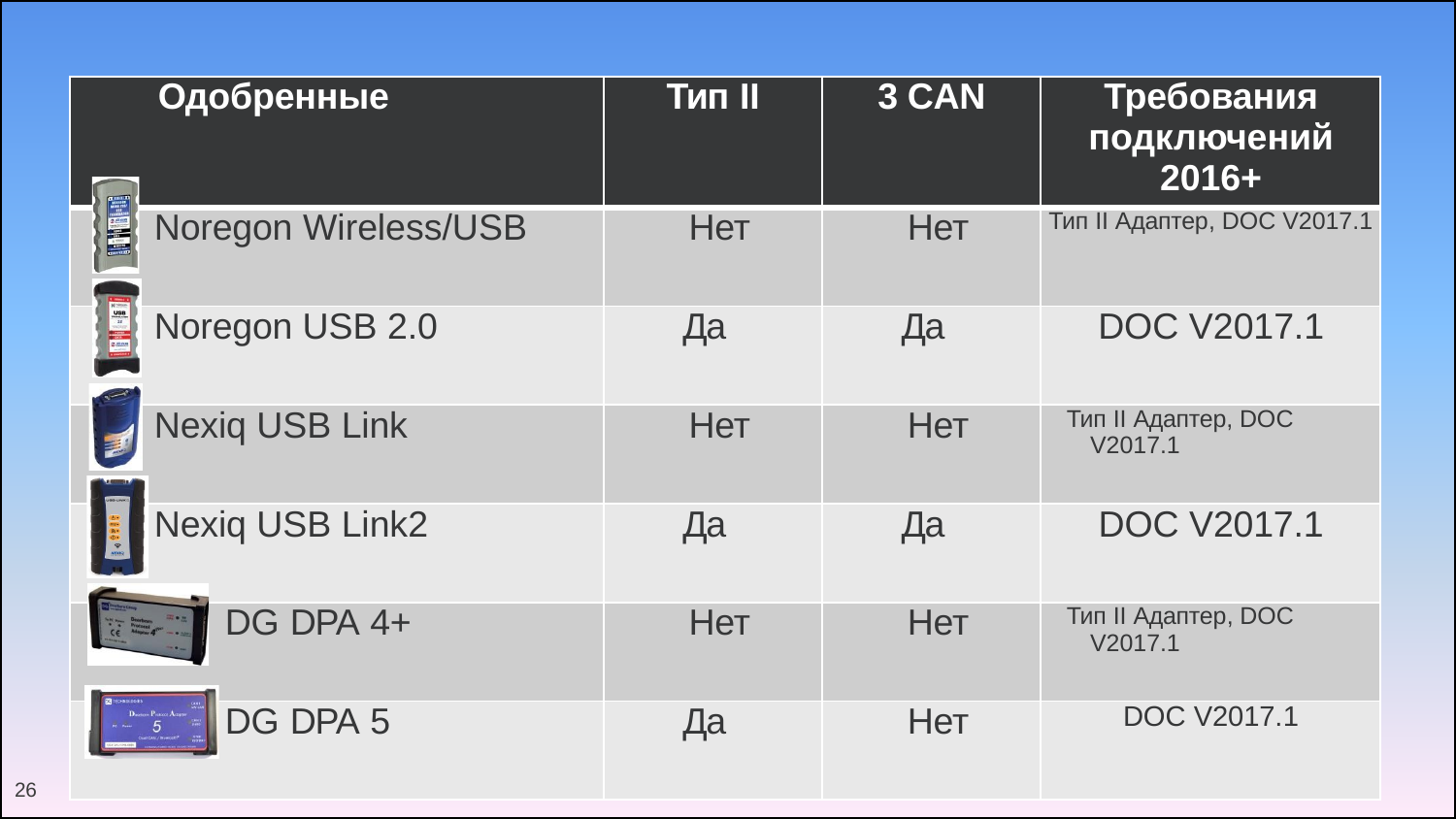

| Одобренные | Тип II | 3 CAN | Требования подключений 2016+ |
| --- | --- | --- | --- |
| Noregon Wireless/USB | Нет | Нет | Тип II Адаптер, DOC V2017.1 |
| Noregon USB 2.0 | Да | Да | DOC V2017.1 |
| Nexiq USB Link | Нет | Нет | Тип II Адаптер, DOC V2017.1 |
| Nexiq USB Link2 | Да | Да | DOC V2017.1 |
| DG DPA 4+ | Нет | Нет | Тип II Адаптер, DOC V2017.1 |
| DG DPA 5 | Да | Нет | DOC V2017.1 |

26